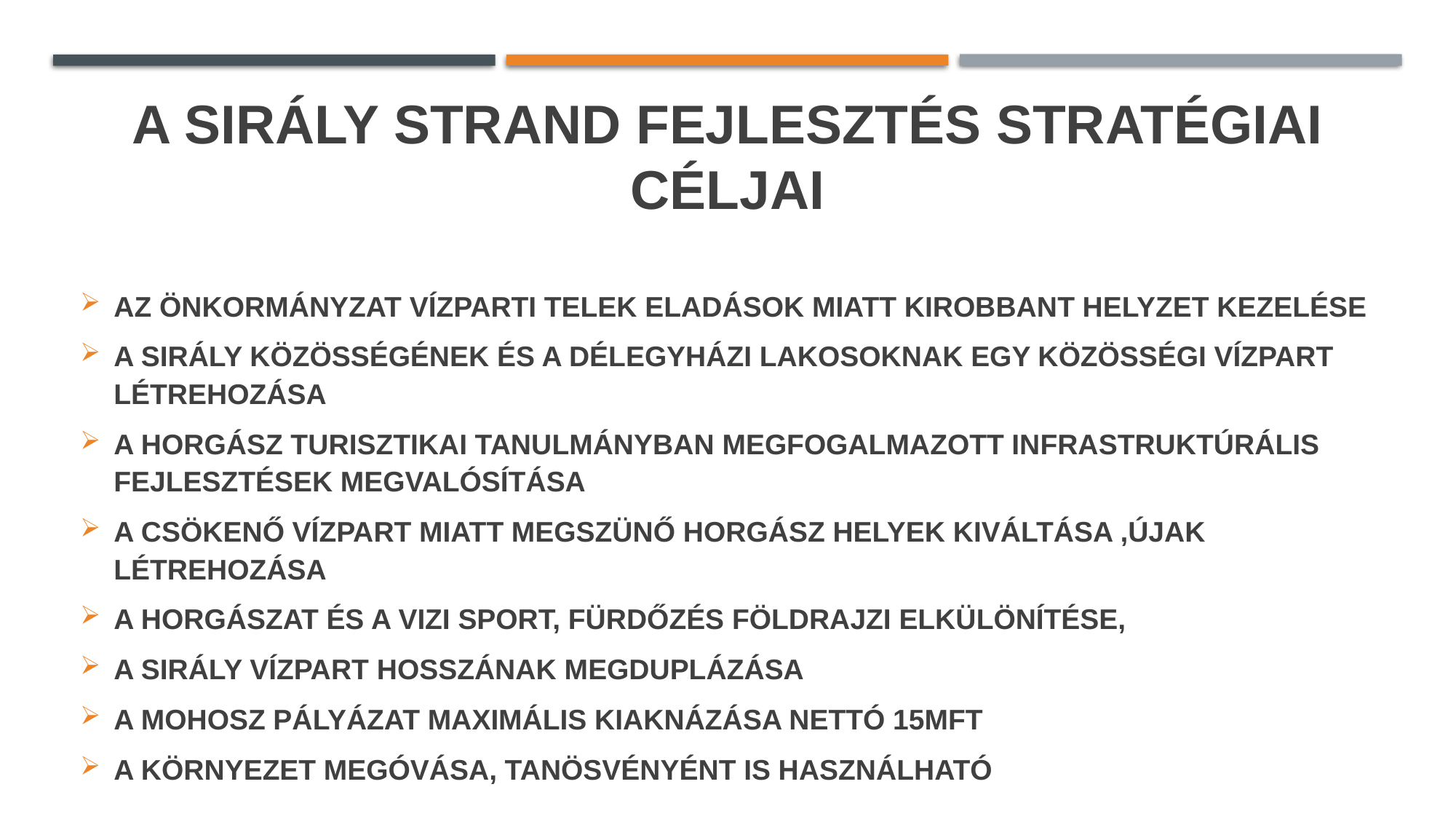

# A SIRÁLY STRAND fejlesztés stRatégiai céljai
AZ ÖNKORMÁNYZAT VÍZPARTI TELEK ELADÁSOK MIATT KIROBBANT HELYZET KEZELÉSE
A SIRÁLY KÖZÖSSÉGÉNEK ÉS A DÉLEGYHÁZI LAKOSOKNAK EGY KÖZÖSSÉGI VÍZPART LÉTREHOZÁSA
A HORGÁSZ TURISZTIKAI TANULMÁNYBAN MEGFOGALMAZOTT INFRASTRUKTÚRÁLIS FEJLESZTÉSEK MEGVALÓSÍTÁSA
A CSÖKENŐ VÍZPART MIATT MEGSZÜNŐ HORGÁSZ HELYEK KIVÁLTÁSA ,ÚJAK LÉTREHOZÁSA
A HORGÁSZAT ÉS A VIZI SPORT, FÜRDŐZÉS FÖLDRAJZI ELKÜLÖNÍTÉSE,
A SIRÁLY VÍZPART HOSSZÁNAK MEGDUPLÁZÁSA
A MOHOSZ PÁLYÁZAT MAXIMÁLIS KIAKNÁZÁSA NETTÓ 15MFT
A KÖRNYEZET MEGÓVÁSA, TANÖSVÉNYÉNT IS HASZNÁLHATÓ